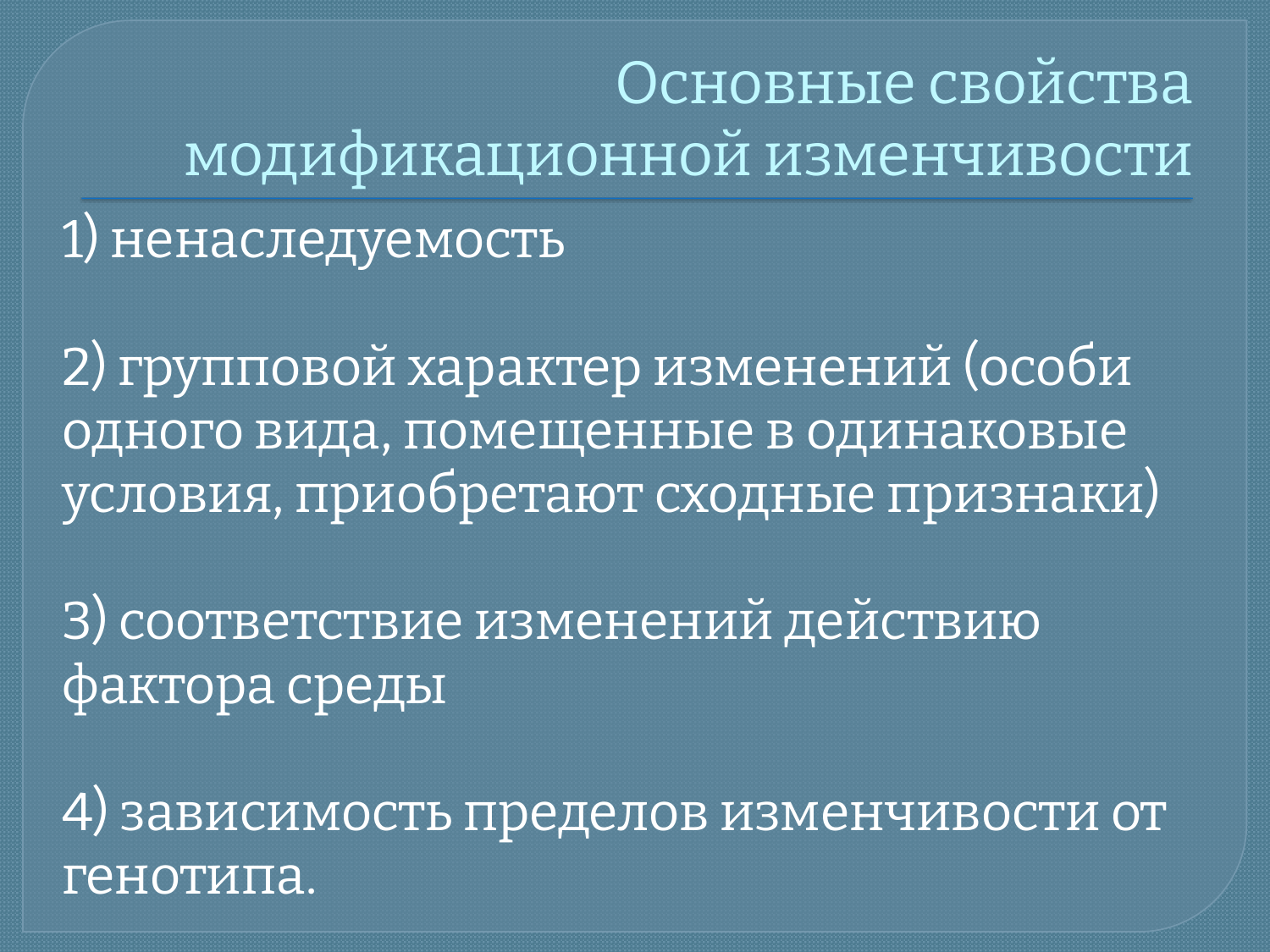

# Основные свойства модификационной изменчивости
1) ненаследуемость

2) групповой характер изменений (особи одного вида, помещенные в одинаковые условия, приобретают сходные признаки)

3) соответствие изменений действию фактора среды

4) зависимость пределов изменчивости от генотипа.